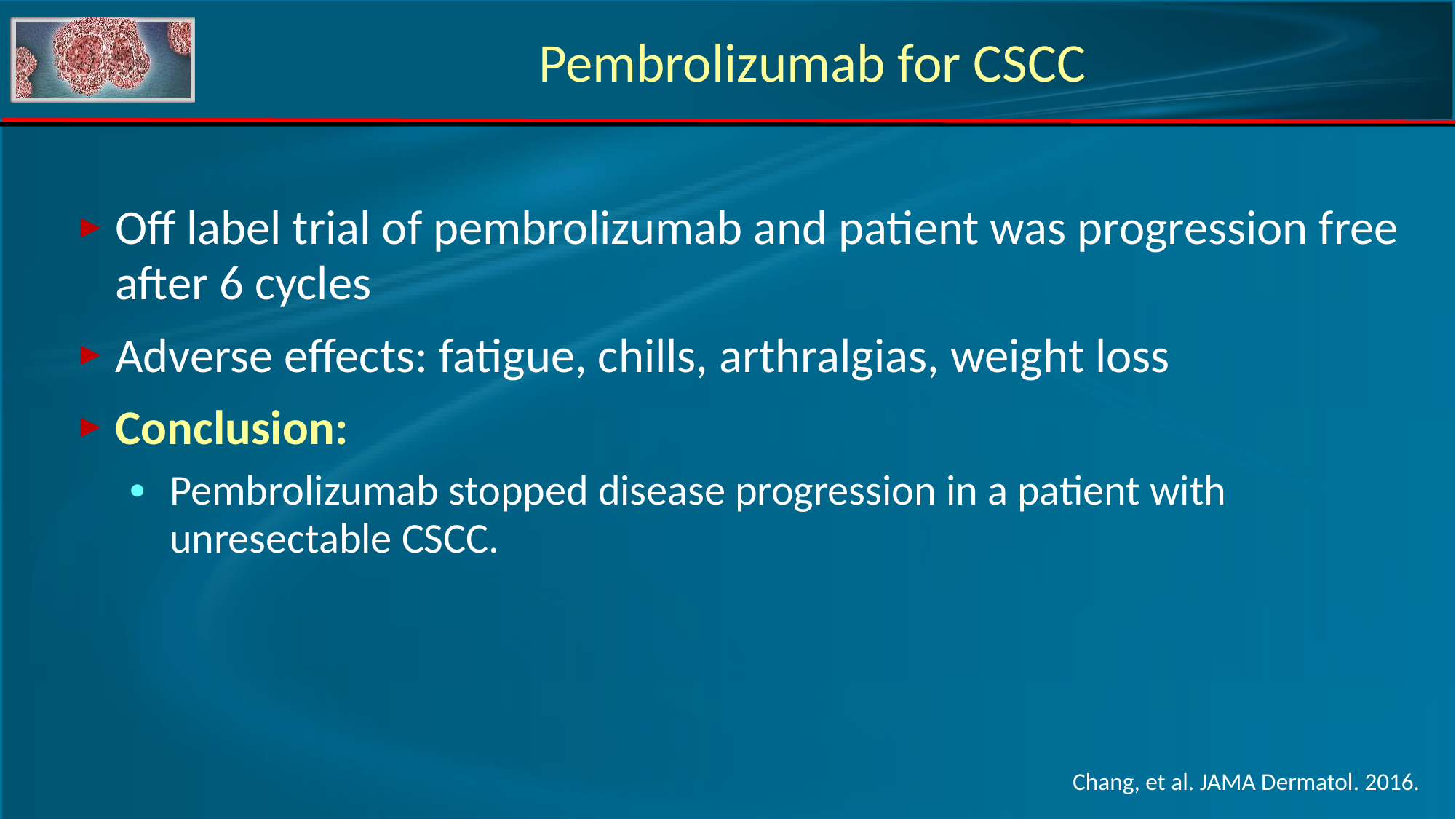

Pembrolizumab for CSCC
Off label trial of pembrolizumab and patient was progression free after 6 cycles
Adverse effects: fatigue, chills, arthralgias, weight loss
Conclusion:
Pembrolizumab stopped disease progression in a patient with unresectable CSCC.

Chang, et al. JAMA Dermatol. 2016.